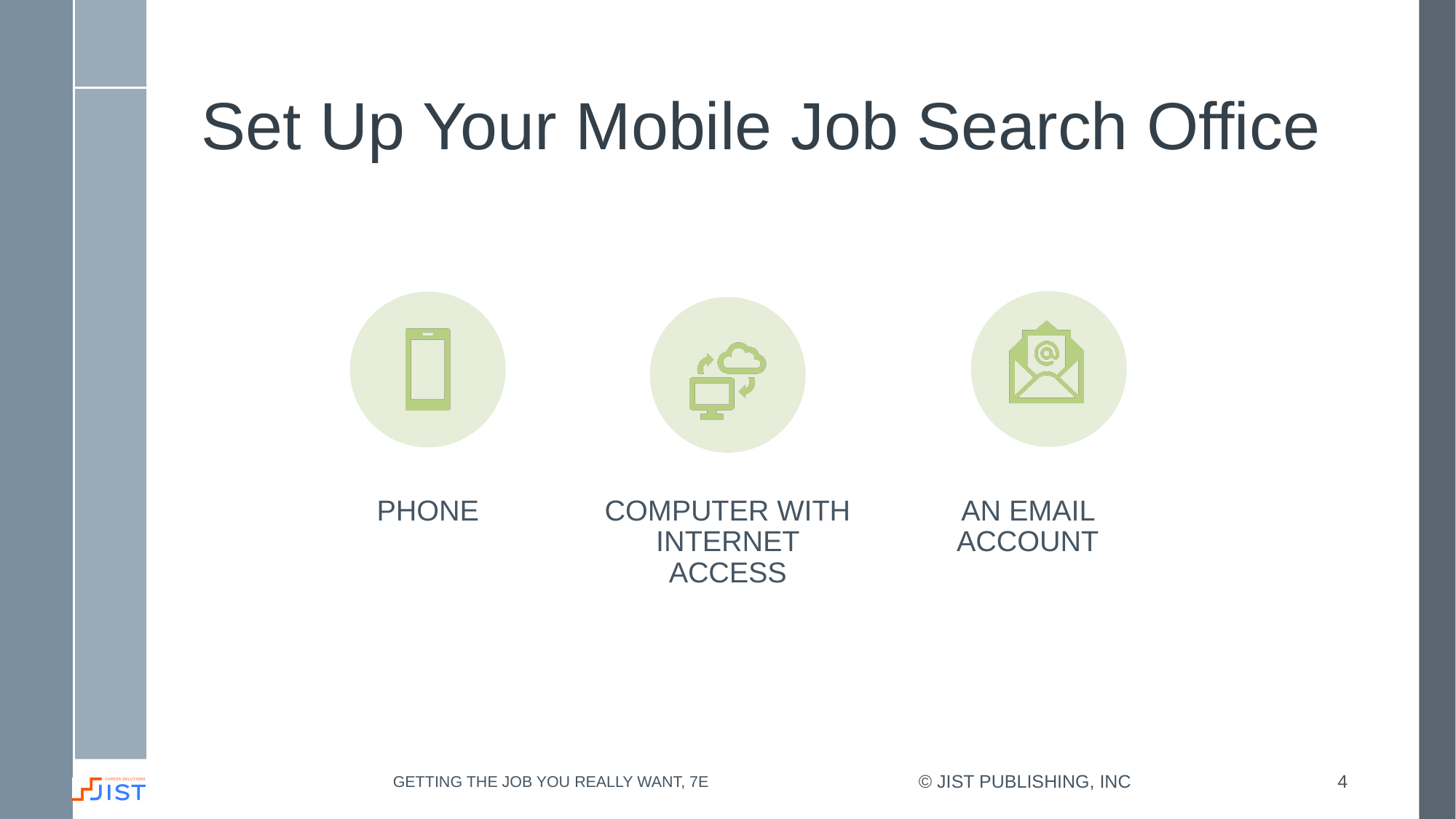

# Set Up Your Mobile Job Search Office
phone
Computer with internet access
An email account
Getting the job you really want, 7e
© JIST Publishing, Inc
4